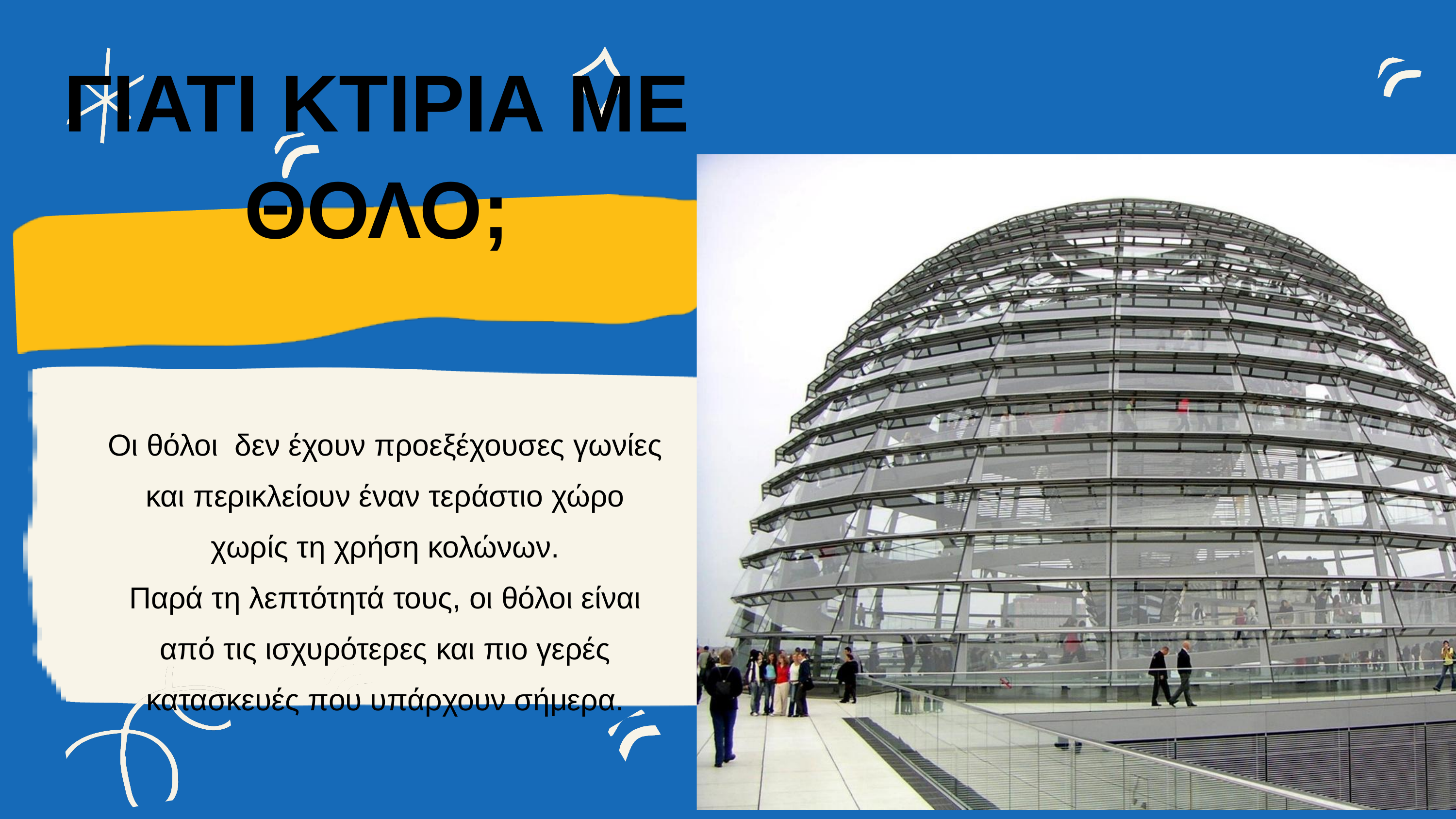

ΓΙΑΤΙ ΚΤΙΡΙΑ ΜΕ ΘΟΛΟ;

Οι θόλοι  δεν έχουν προεξέχουσες γωνίες και περικλείουν έναν τεράστιο χώρο χωρίς τη χρήση κολώνων.
Παρά τη λεπτότητά τους, οι θόλοι είναι από τις ισχυρότερες και πιο γερές κατασκευές που υπάρχουν σήμερα.